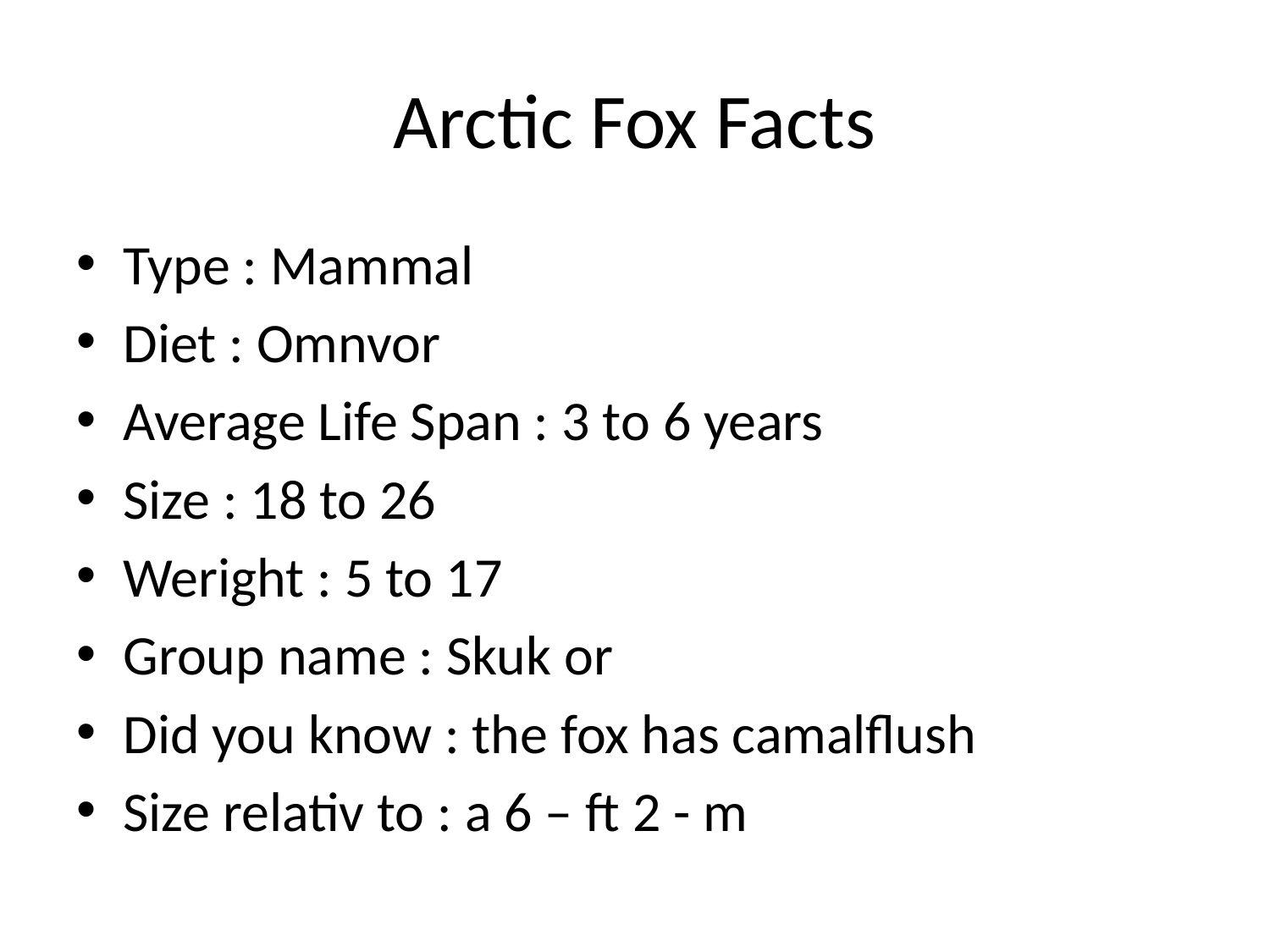

# Arctic Fox Facts
Type : Mammal
Diet : Omnvor
Average Life Span : 3 to 6 years
Size : 18 to 26
Weright : 5 to 17
Group name : Skuk or
Did you know : the fox has camalflush
Size relativ to : a 6 – ft 2 - m